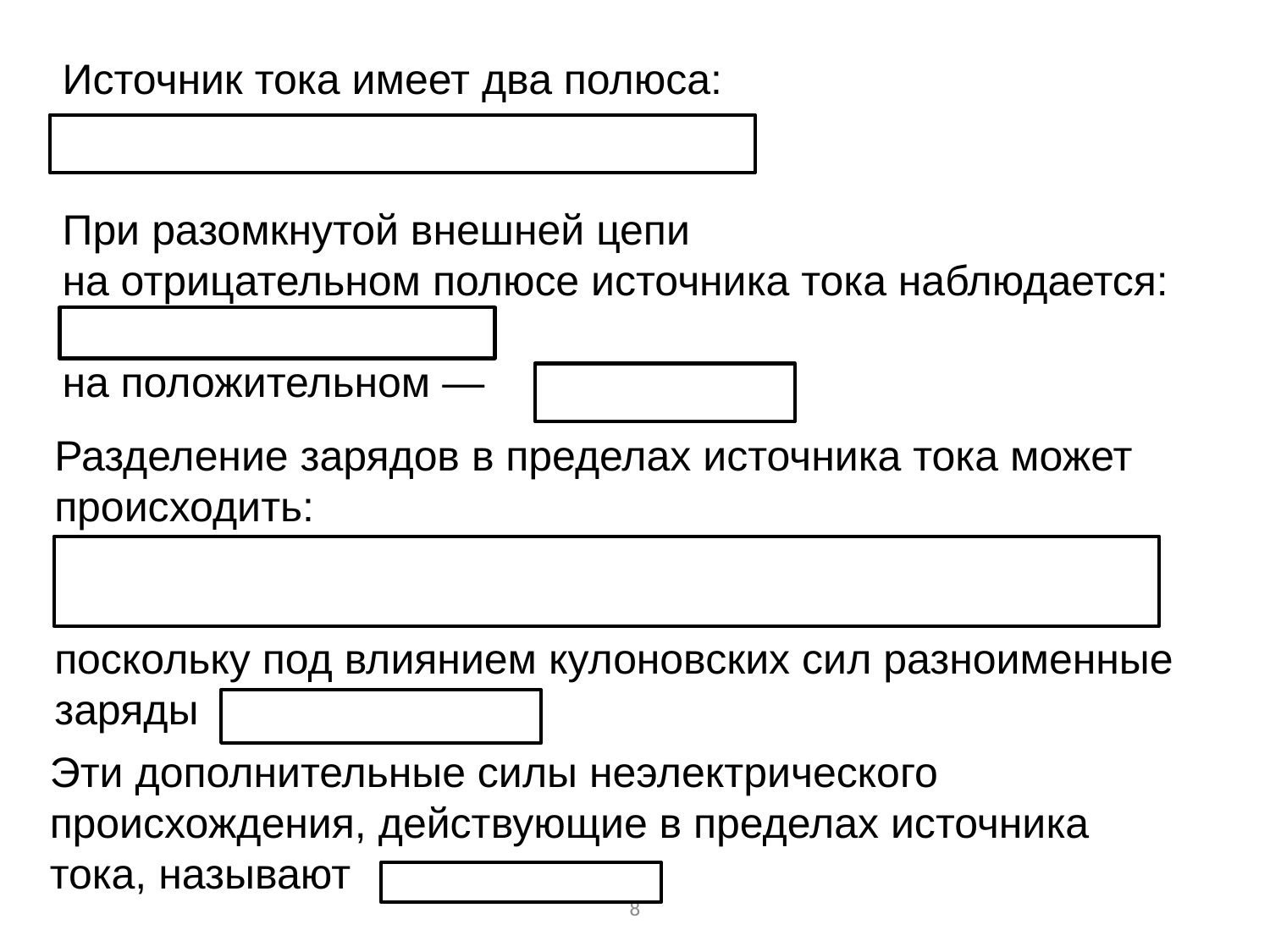

Источник тока имеет два полюса:

При разомкнутой внеш­ней цепи
на отрицательном полюсе источника тока наблюдается:

на положительном —

Разделение зарядов в пределах источника тока может проис­ходить:

поскольку под влиянием кулоновских сил разноименные заряды

Эти дополнительные силы неэлектрического происхождения, действующие в пределах источника тока, называют

8